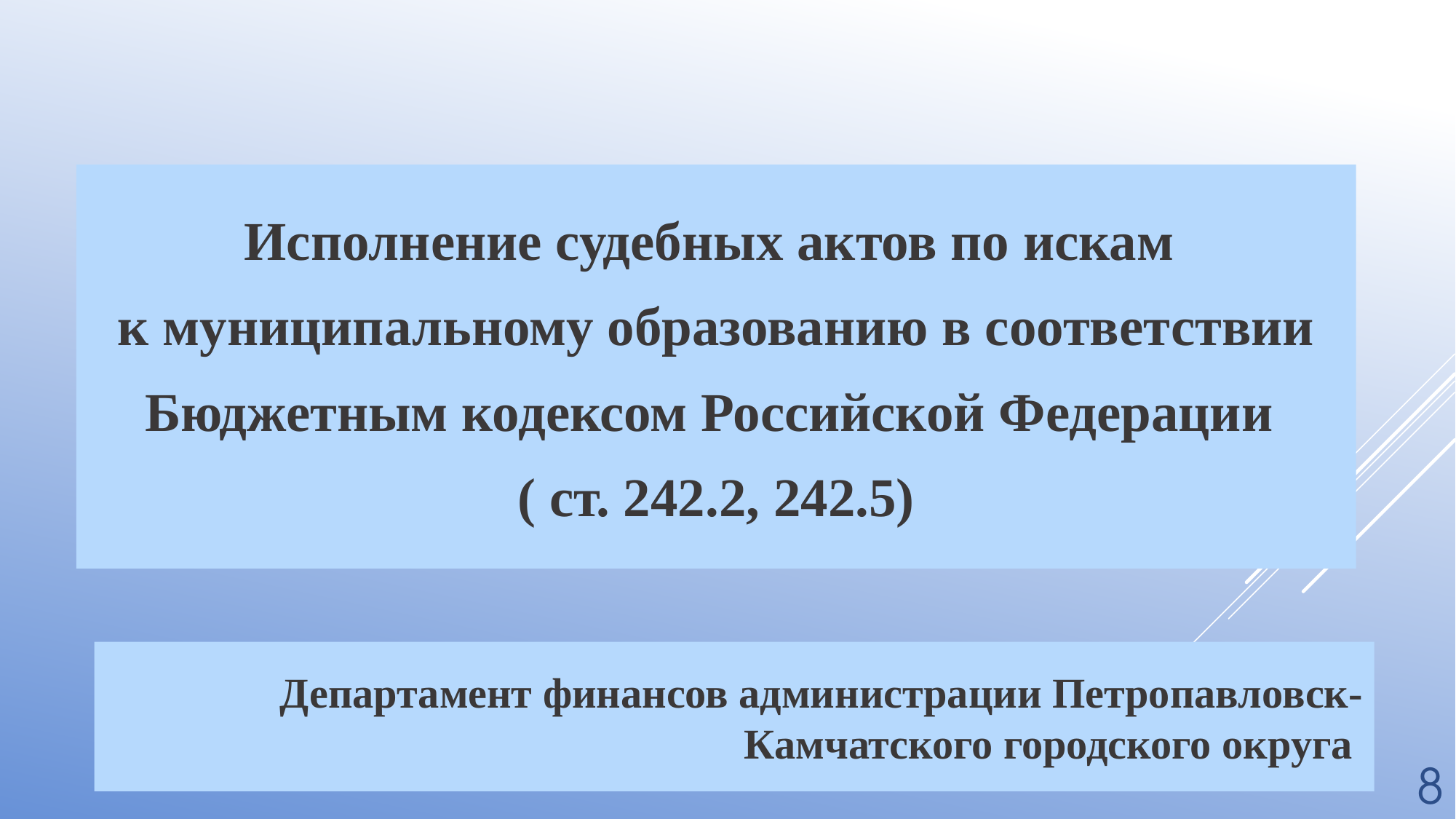

Исполнение судебных актов по искам
к муниципальному образованию в соответствии
Бюджетным кодексом Российской Федерации
( ст. 242.2, 242.5)
Департамент финансов администрации Петропавловск-Камчатского городского округа
8